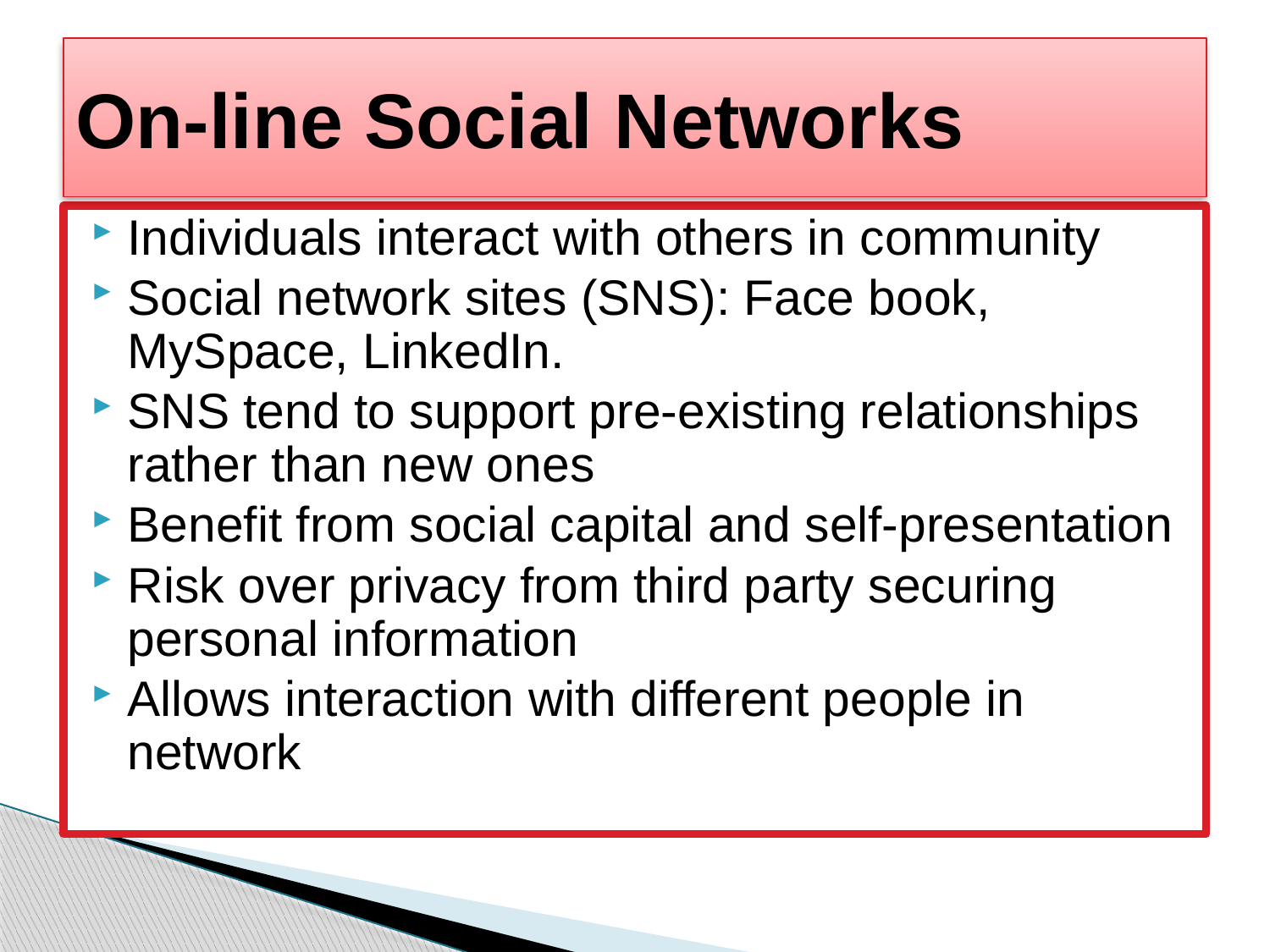

# On-line Social Networks
Individuals interact with others in community
Social network sites (SNS): Face book, MySpace, LinkedIn.
SNS tend to support pre-existing relationships rather than new ones
Benefit from social capital and self-presentation
Risk over privacy from third party securing personal information
Allows interaction with different people in network